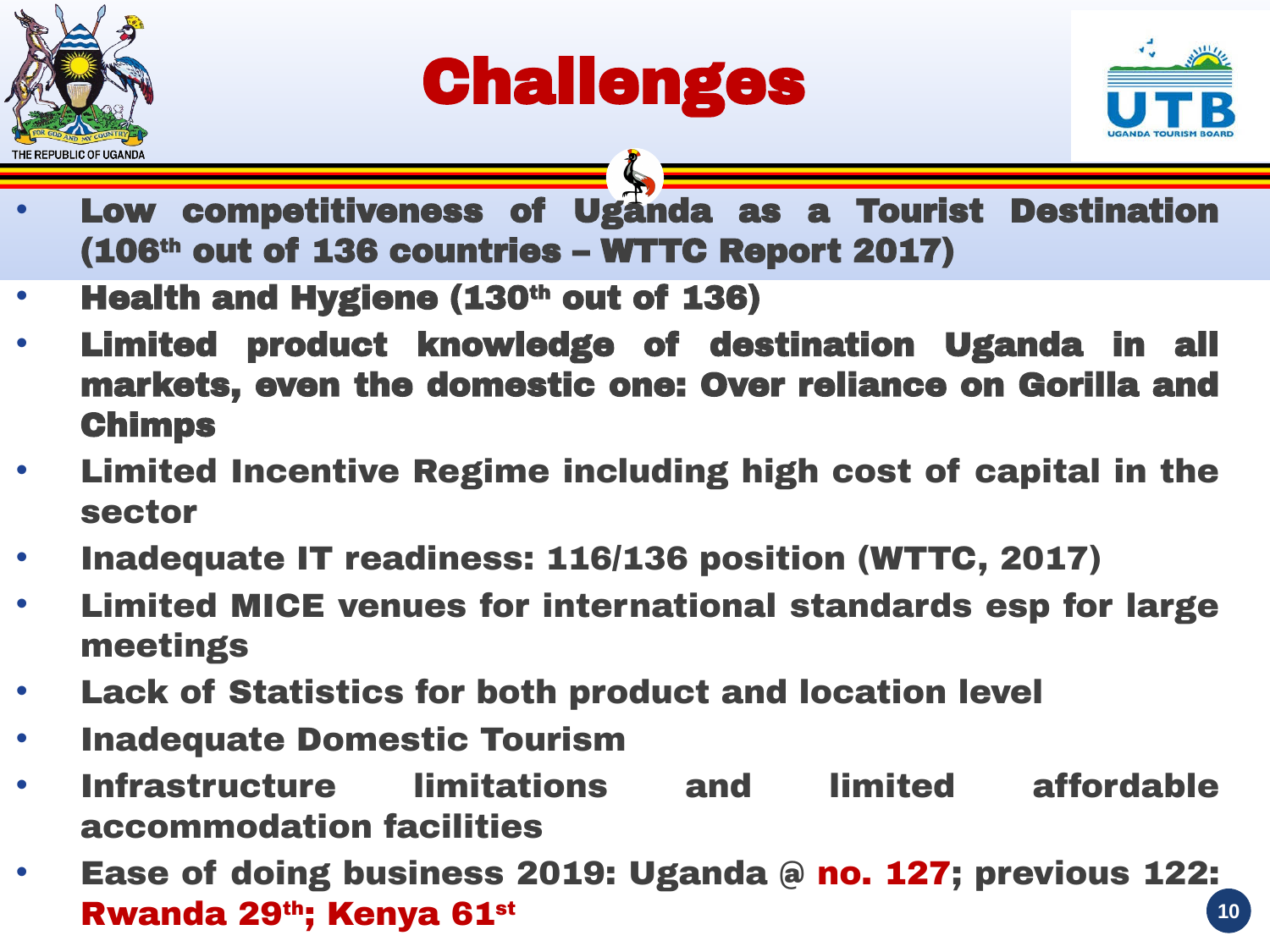

# Challenges
Low competitiveness of Uganda as a Tourist Destination (106th out of 136 countries – WTTC Report 2017)
Health and Hygiene (130th out of 136)
Limited product knowledge of destination Uganda in all markets, even the domestic one: Over reliance on Gorilla and Chimps
Limited Incentive Regime including high cost of capital in the sector
Inadequate IT readiness: 116/136 position (WTTC, 2017)
Limited MICE venues for international standards esp for large meetings
Lack of Statistics for both product and location level
Inadequate Domestic Tourism
Infrastructure limitations and limited affordable accommodation facilities
Ease of doing business 2019: Uganda @ no. 127; previous 122: Rwanda 29th; Kenya 61st

10